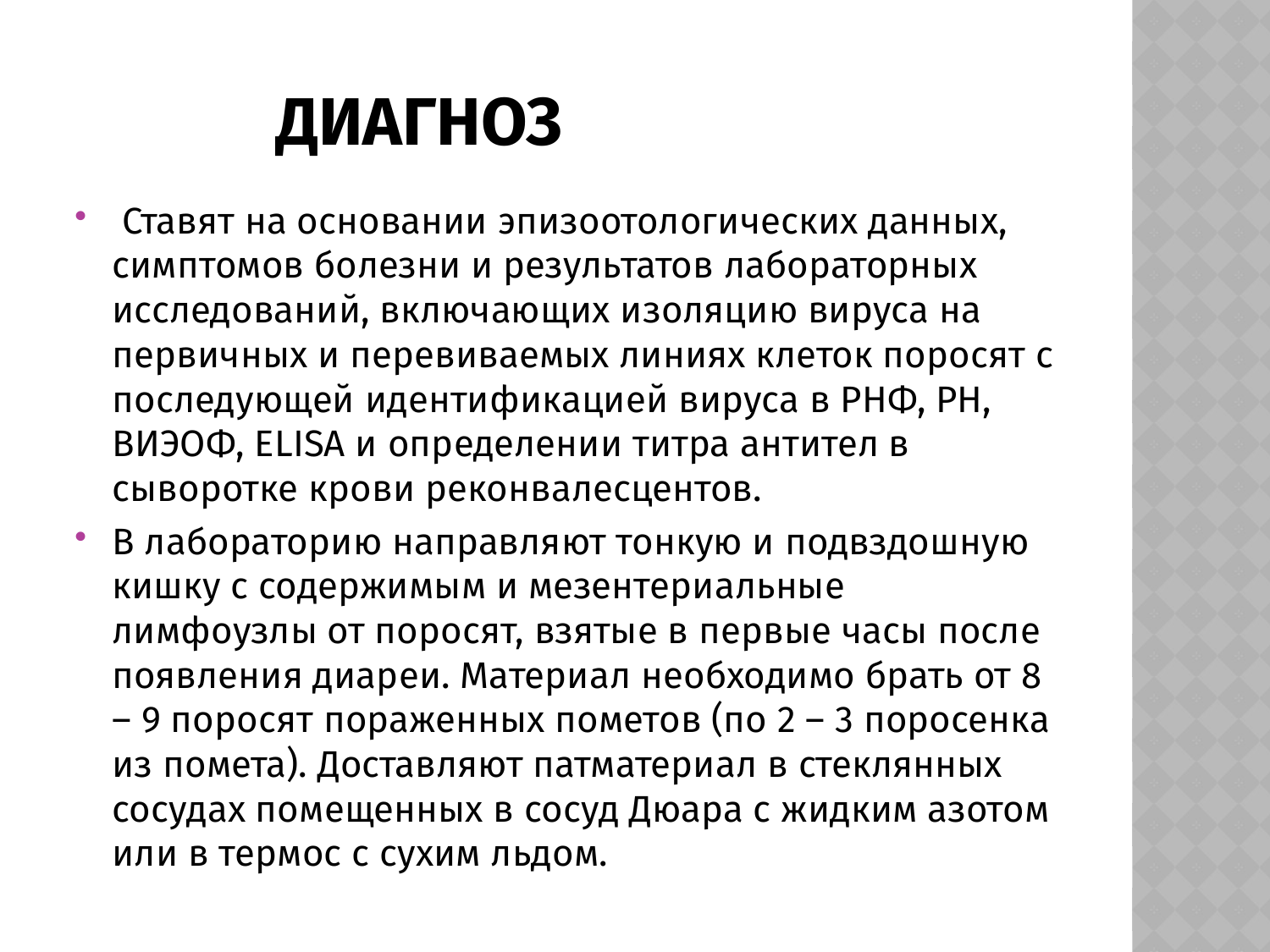

# Диагноз
 Ставят на основании эпизоотологических данных, симптомов болезни и результатов лабораторных исследований, включающих изоляцию вируса на первичных и перевиваемых линиях клеток поросят с последующей идентификацией вируса в РНФ, РН, ВИЭОФ, ELISA и определении титра антител в сыворотке крови реконвалесцентов.
В лабораторию направляют тонкую и подвздошную кишку с содержимым и мезентериальные лимфоузлы от поросят, взятые в первые часы после появления диареи. Материал необходимо брать от 8 – 9 поросят пораженных пометов (по 2 – 3 поросенка из помета). Доставляют патматериал в стеклянных сосудах помещенных в сосуд Дюара с жидким азотом или в термос с сухим льдом.